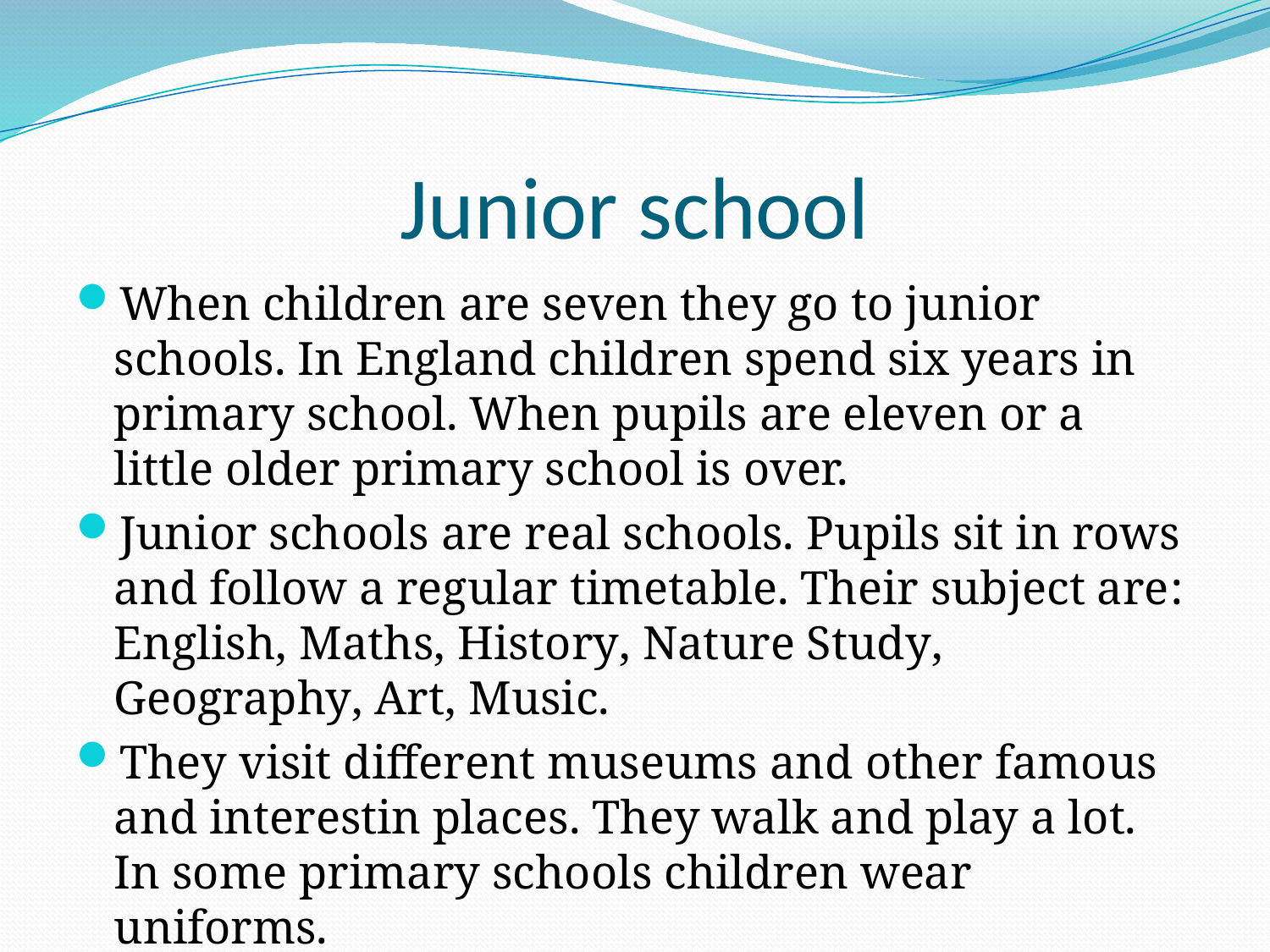

# Junior school
When children are seven they go to junior schools. In England children spend six years in primary school. When pupils are eleven or a little older primary school is over.
Junior schools are real schools. Pupils sit in rows and follow a regular timetable. Their subject are: English, Maths, History, Nature Study, Geography, Art, Music.
They visit different museums and other famous and interestin places. They walk and play a lot. In some primary schools children wear uniforms.